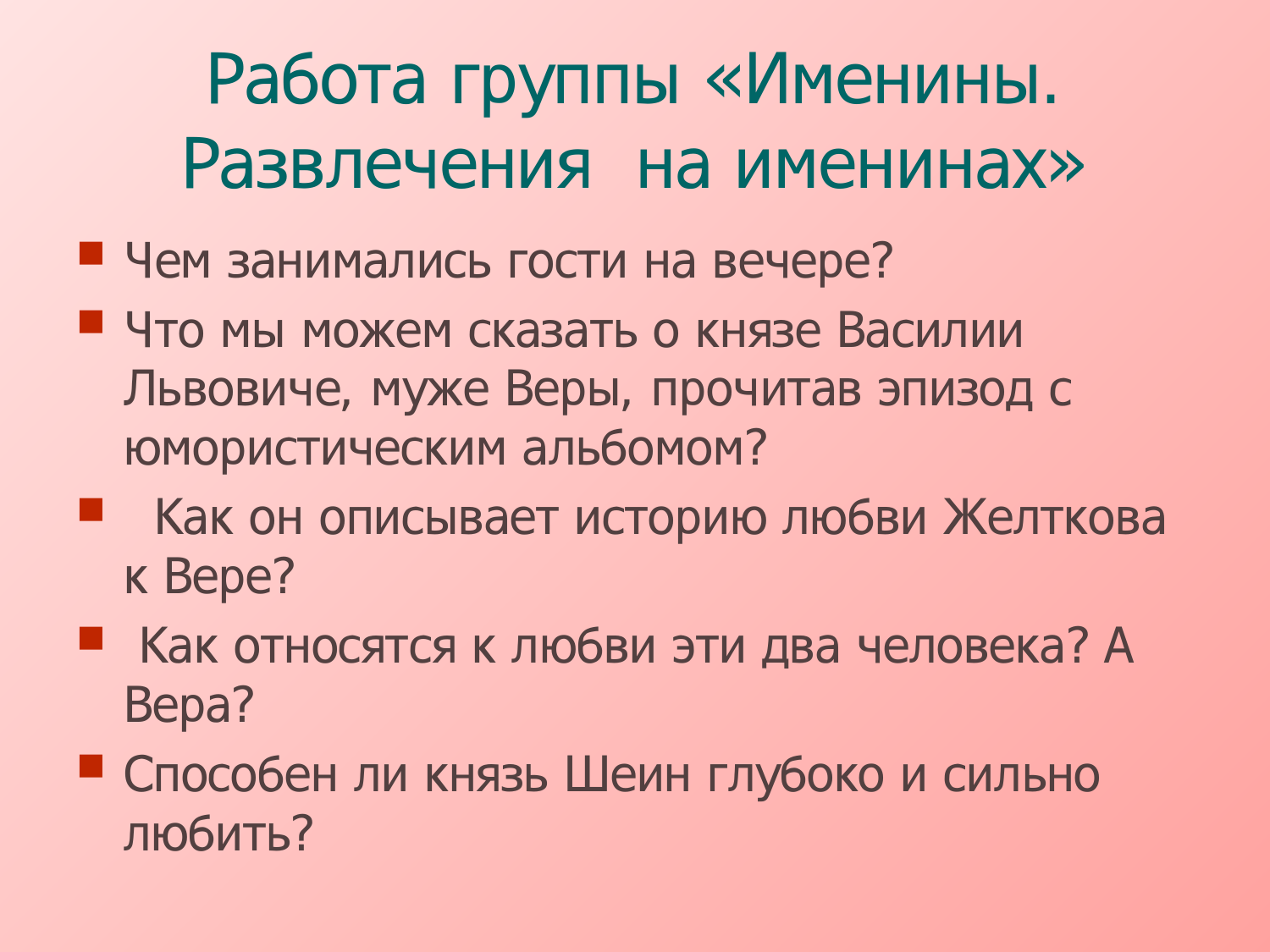

# Работа группы «Именины. Развлечения  на именинах»
Чем занимались гости на вечере?
Что мы можем сказать о князе Василии Львовиче, муже Веры, прочитав эпизод с юмористическим альбомом?
  Как он описывает историю любви Желткова к Вере?
 Как относятся к любви эти два человека? А Вера?
Способен ли князь Шеин глубоко и сильно любить?